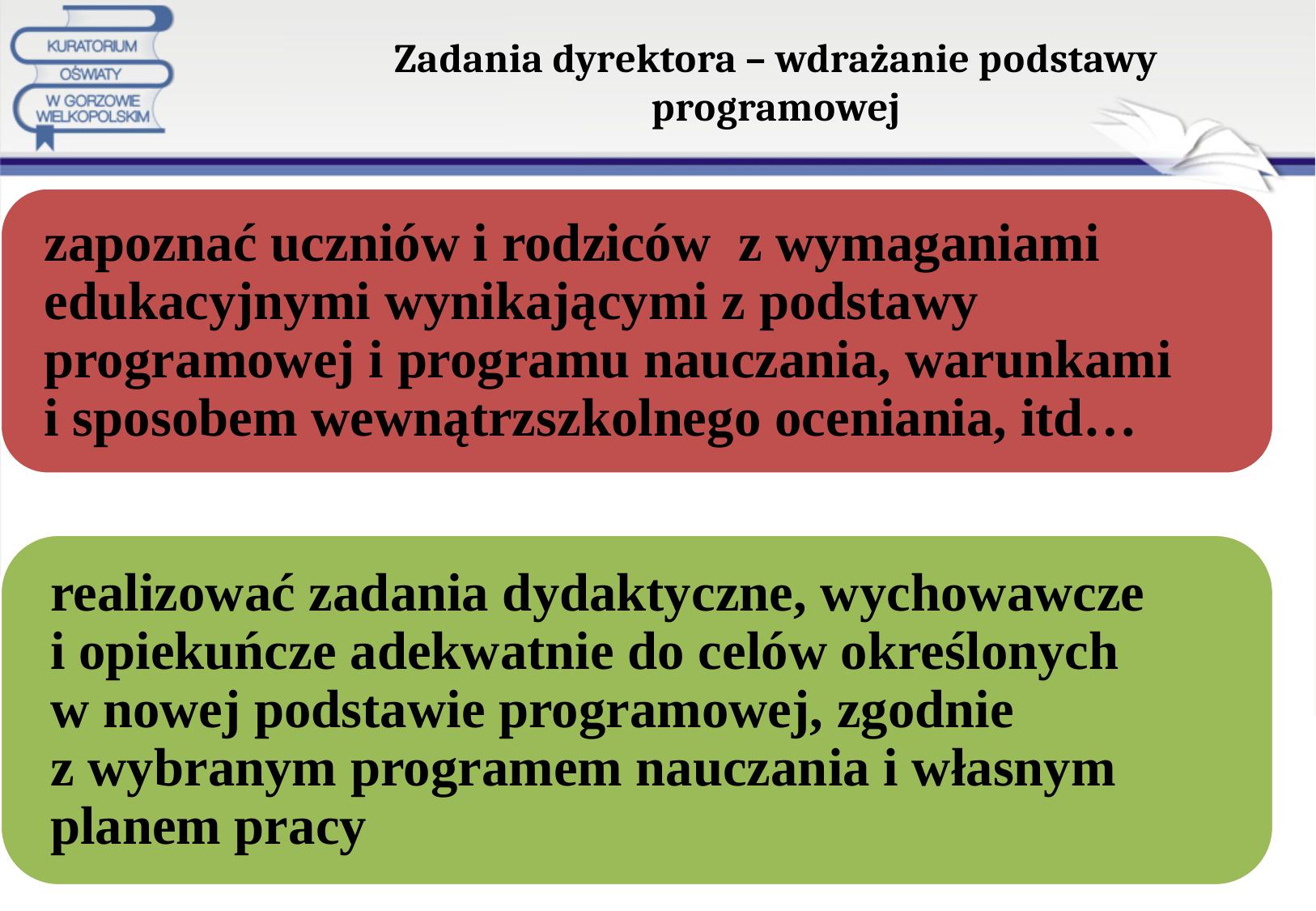

# Zadania dyrektora – wdrażanie podstawy programowej
zapoznać uczniów i rodziców  z wymaganiami edukacyjnymi wynikającymi z podstawy programowej i programu nauczania, warunkami
i sposobem wewnątrzszkolnego oceniania, itd…
realizować zadania dydaktyczne, wychowawcze
i opiekuńcze adekwatnie do celów określonych
w nowej podstawie programowej, zgodnie
z wybranym programem nauczania i własnym planem pracy